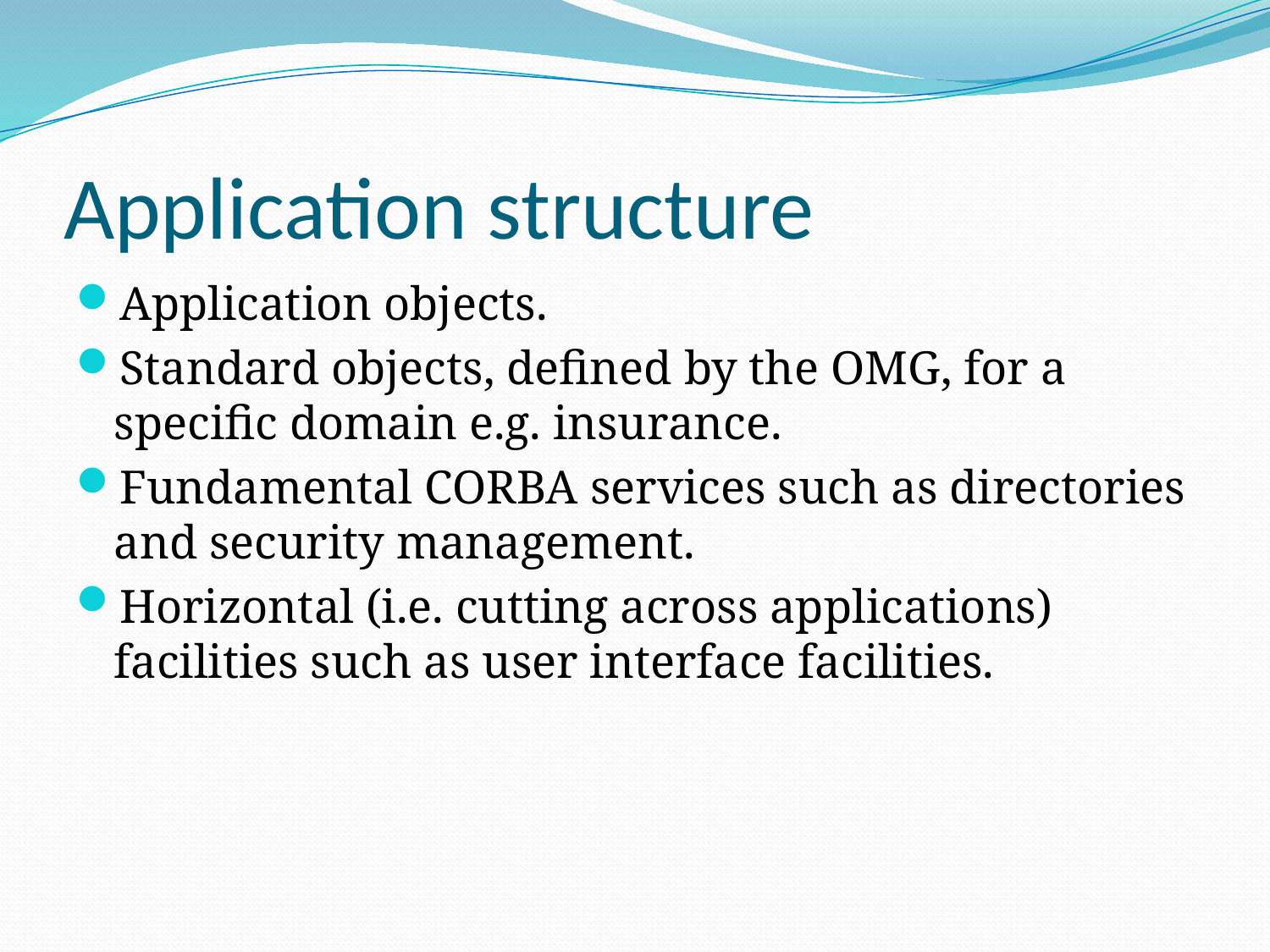

# Application structure
Application objects.
Standard objects, defined by the OMG, for a specific domain e.g. insurance.
Fundamental CORBA services such as directories and security management.
Horizontal (i.e. cutting across applications) facilities such as user interface facilities.